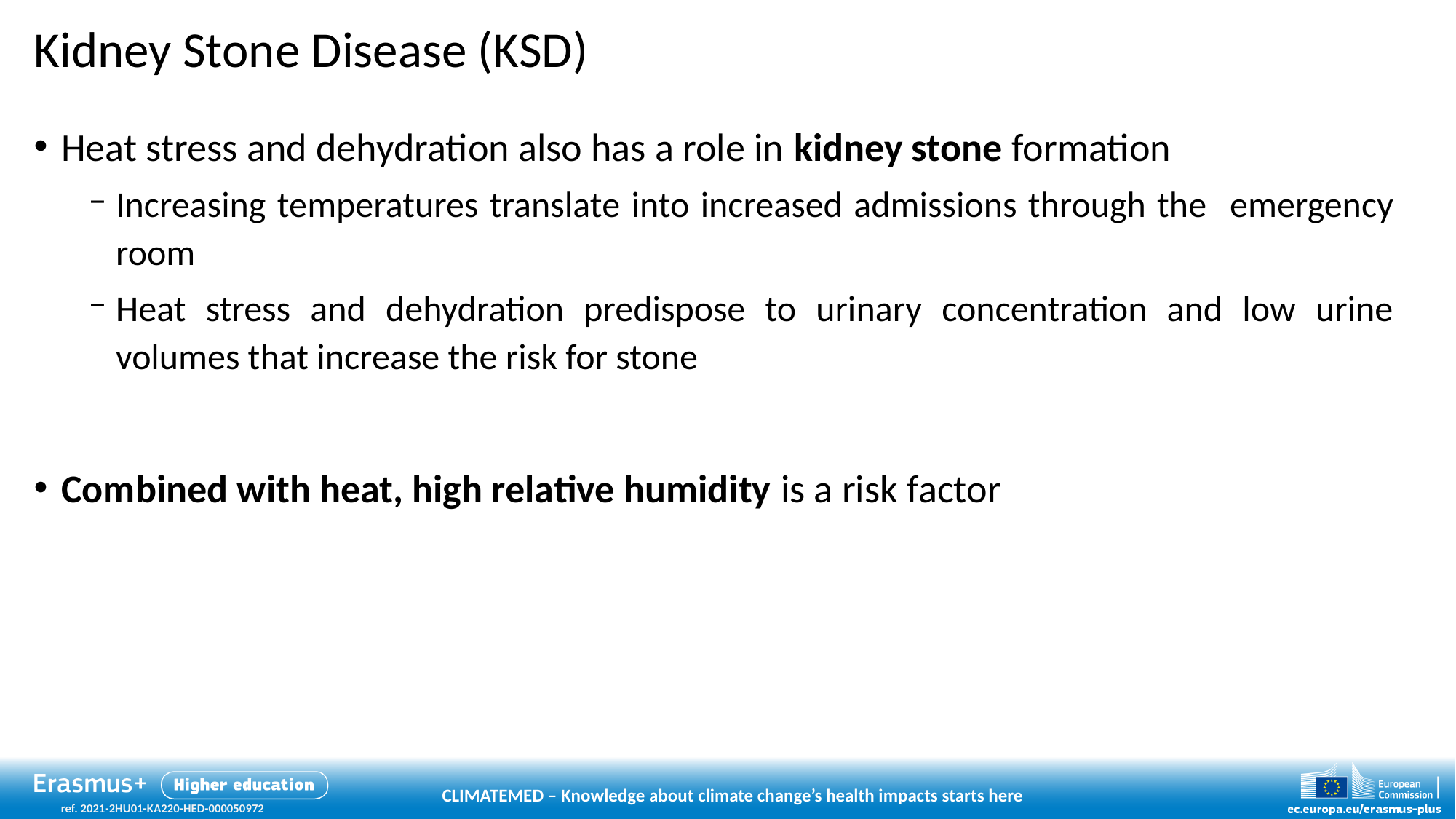

# Kidney Stone Disease (KSD)
Heat stress and dehydration also has a role in kidney stone formation
Increasing temperatures translate into increased admissions through the  emergency room
Heat stress and dehydration predispose to urinary concentration and low urine volumes that increase the risk for stone

Combined with heat, high relative humidity is a risk factor